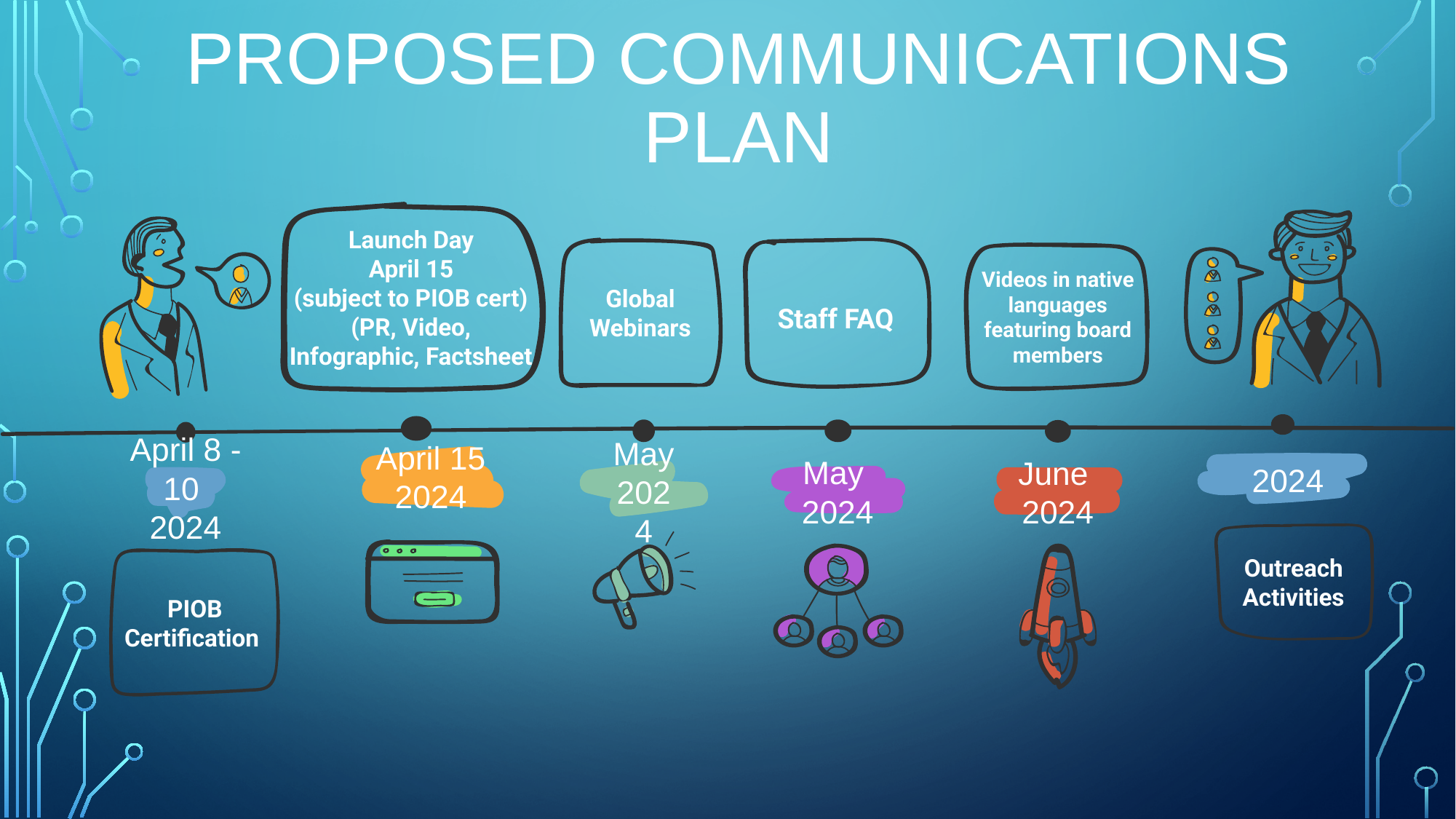

# PROPOSED COMMUNICATIONS PLAN
Launch Day
April 15
(subject to PIOB cert)
(PR, Video, Infographic, Factsheet

April 15
2024

2024
Outreach Activities

April 8 -10
2024
PIOB Certification

Global Webinars

May 2024

May
2024

Videos in native languages featuring board members

June
2024

Staff FAQ